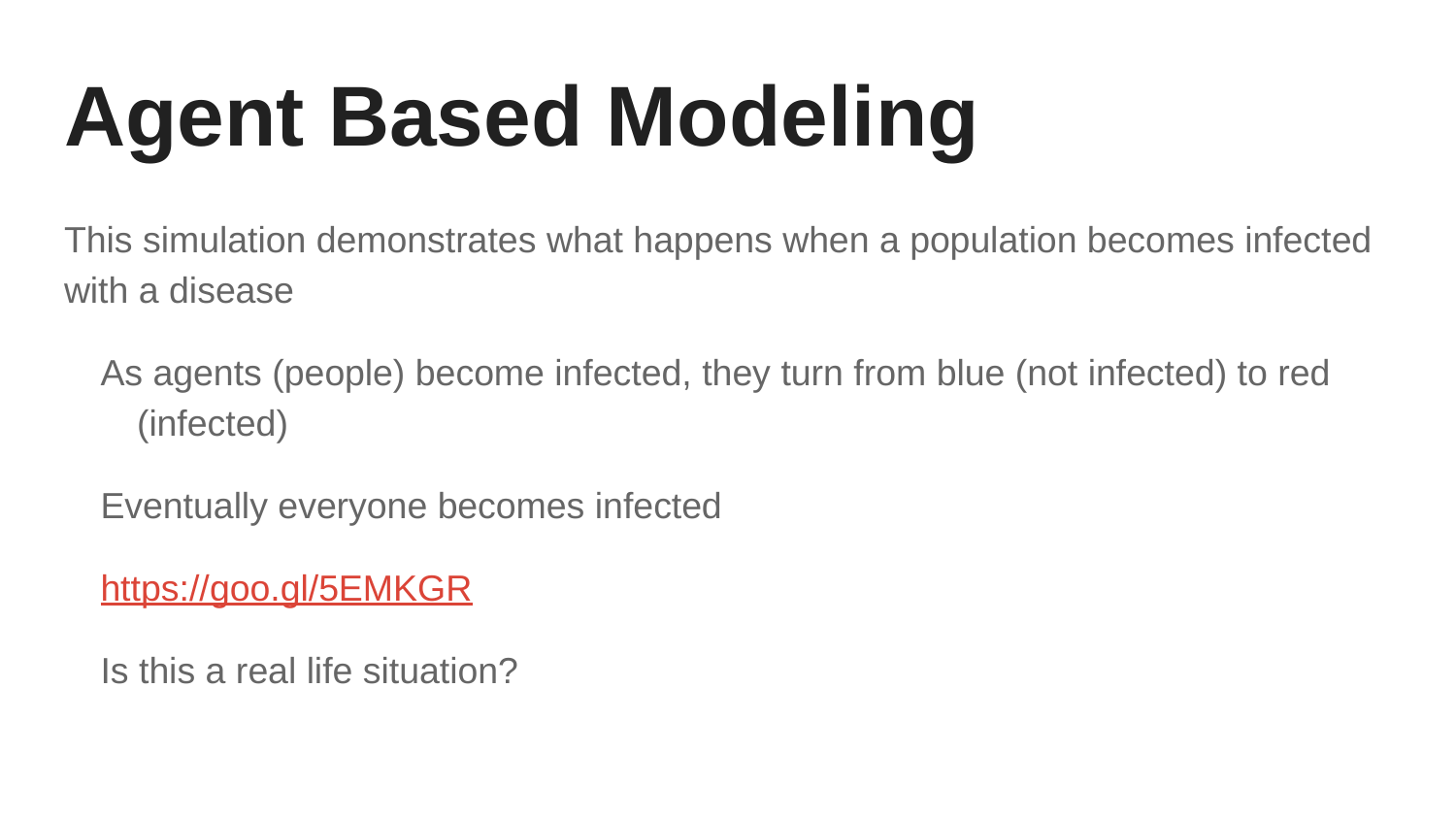

# Agent Based Modeling
This simulation demonstrates what happens when a population becomes infected with a disease
As agents (people) become infected, they turn from blue (not infected) to red (infected)
Eventually everyone becomes infected
https://goo.gl/5EMKGR
Is this a real life situation?